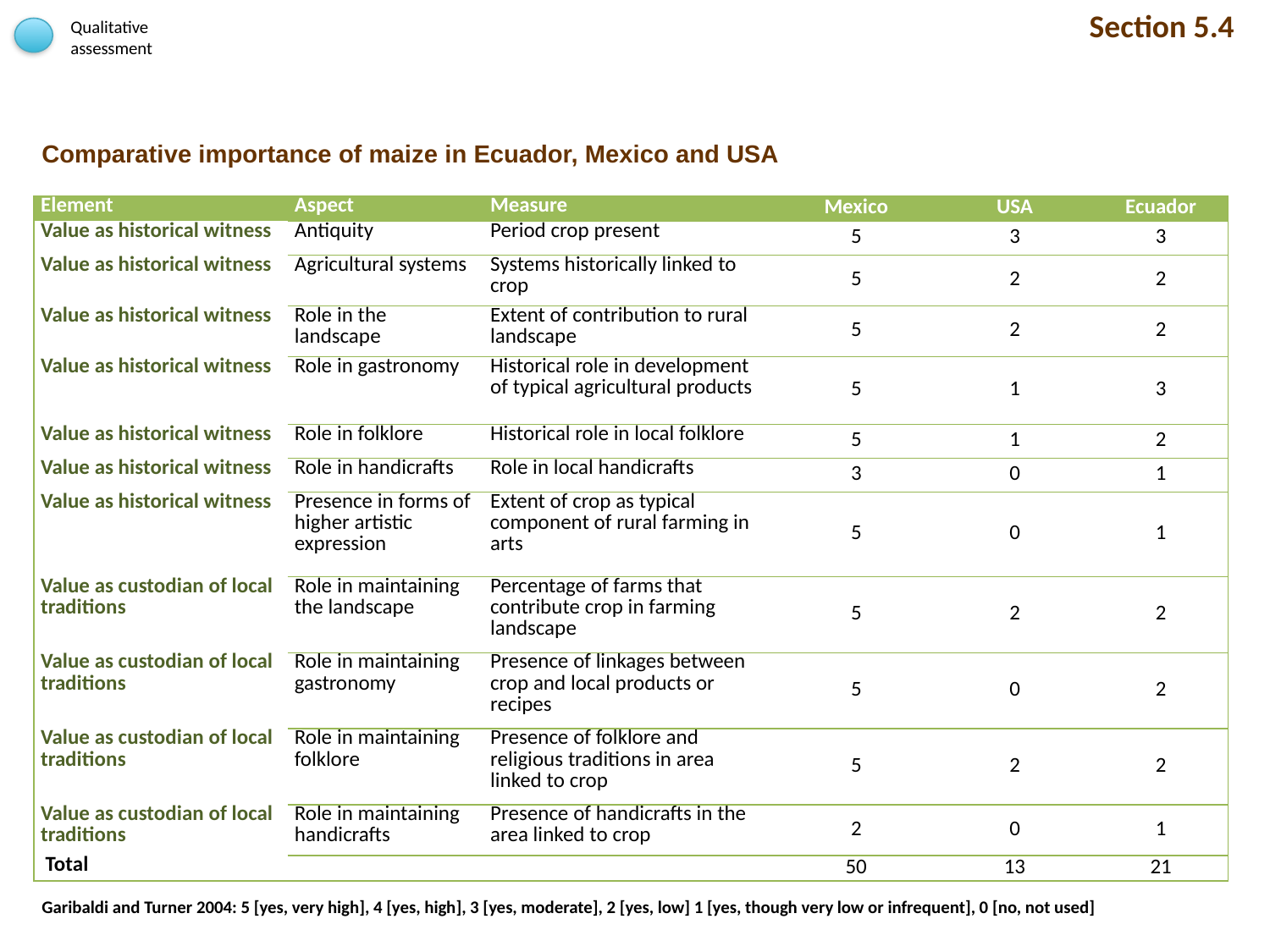

Section 5.4
Qualitative assessment

Comparative importance of maize in Ecuador, Mexico and USA
| Element | Aspect | Measure | Mexico | USA | Ecuador |
| --- | --- | --- | --- | --- | --- |
| Value as historical witness | Antiquity | Period crop present | 5 | 3 | 3 |
| Value as historical witness | Agricultural systems | Systems historically linked to crop | 5 | 2 | 2 |
| Value as historical witness | Role in the landscape | Extent of contribution to rural landscape | 5 | 2 | 2 |
| Value as historical witness | Role in gastronomy | Historical role in development of typical agricultural products | 5 | 1 | 3 |
| Value as historical witness | Role in folklore | Historical role in local folklore | 5 | 1 | 2 |
| Value as historical witness | Role in handicrafts | Role in local handicrafts | 3 | 0 | 1 |
| Value as historical witness | Presence in forms of higher artistic expression | Extent of crop as typical component of rural farming in arts | 5 | 0 | 1 |
| Value as custodian of local traditions | Role in maintaining the landscape | Percentage of farms that contribute crop in farming landscape | 5 | 2 | 2 |
| Value as custodian of local traditions | Role in maintaining gastronomy | Presence of linkages between crop and local products or recipes | 5 | 0 | 2 |
| Value as custodian of local traditions | Role in maintaining folklore | Presence of folklore and religious traditions in area linked to crop | 5 | 2 | 2 |
| Value as custodian of local traditions | Role in maintaining handicrafts | Presence of handicrafts in the area linked to crop | 2 | 0 | 1 |
| Total |  |  | 50 | 13 | 21 |
Garibaldi and Turner 2004: 5 [yes, very high], 4 [yes, high], 3 [yes, moderate], 2 [yes, low] 1 [yes, though very low or infrequent], 0 [no, not used]